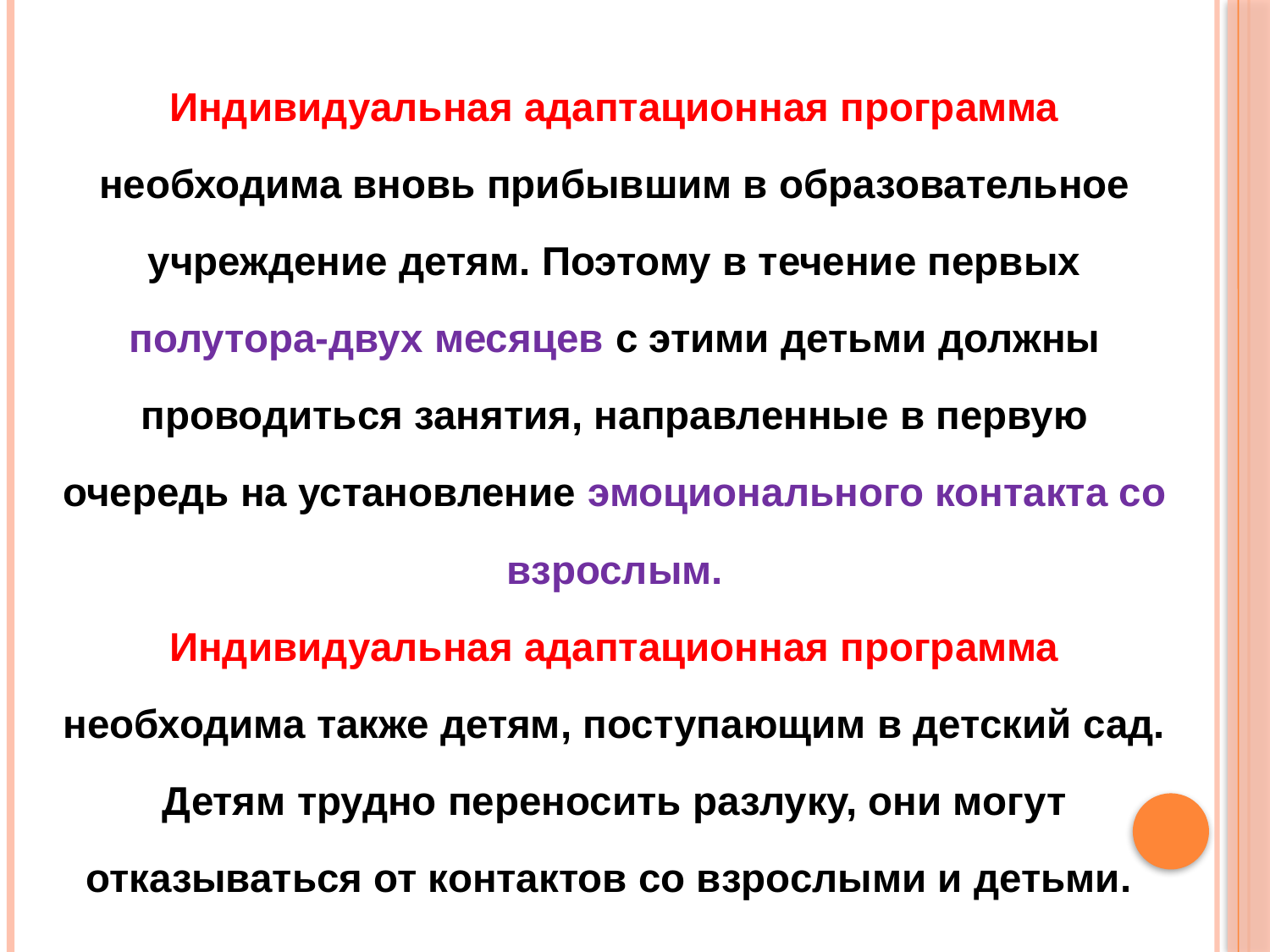

Индивидуальная адаптационная программа необходима вновь прибывшим в образовательное учреждение детям. Поэтому в течение первых полутора-двух месяцев с этими детьми должны проводиться занятия, направленные в первую очередь на установление эмоционального контакта со взрослым.
Индивидуальная адаптационная программа необходима также детям, поступающим в детский сад. Детям трудно переносить разлуку, они могут отказываться от контактов со взрослыми и детьми.